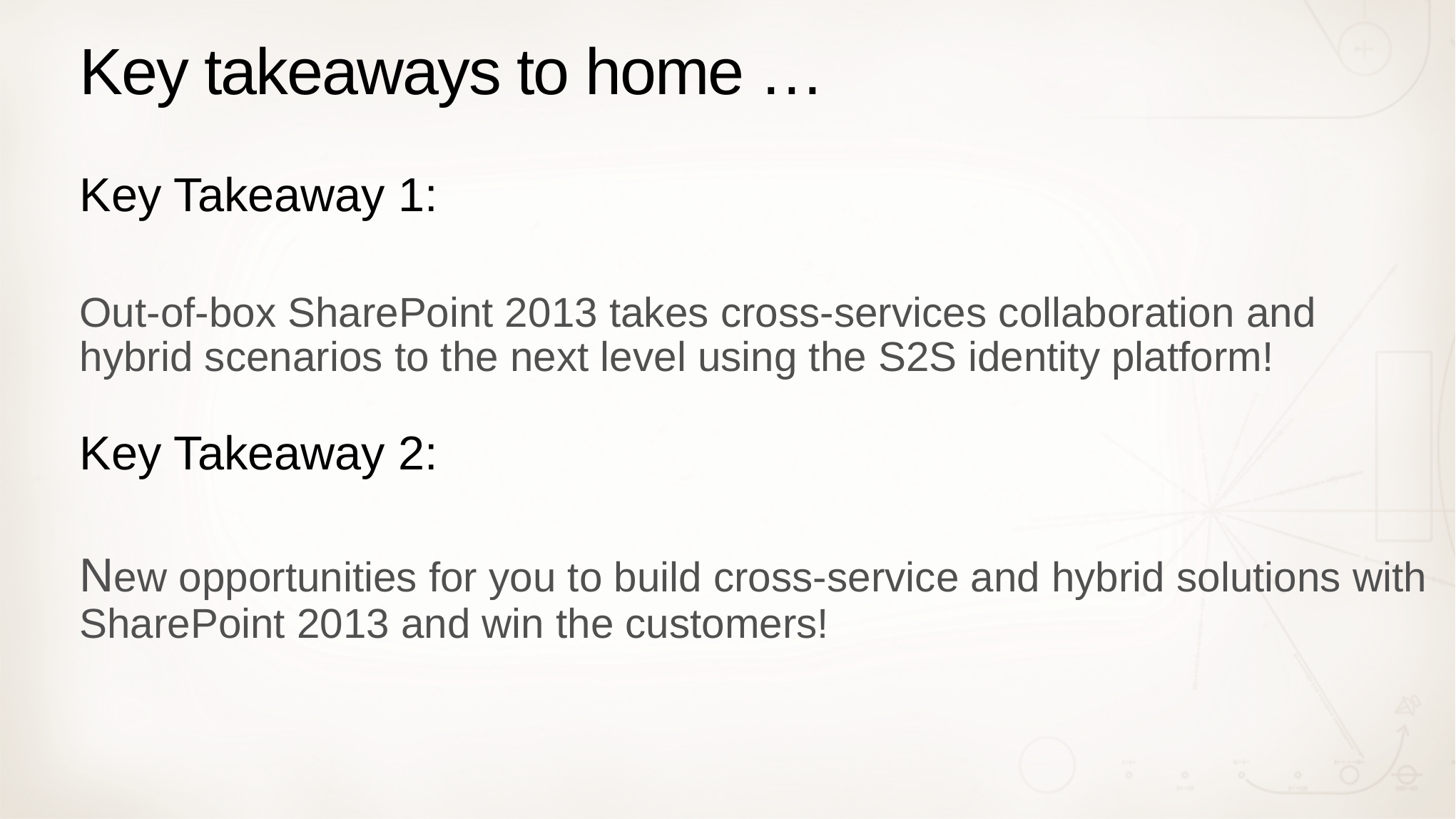

# Key takeaways to home …
Key Takeaway 1:

Out-of-box SharePoint 2013 takes cross-services collaboration and hybrid scenarios to the next level using the S2S identity platform!

Key Takeaway 2:

New opportunities for you to build cross-service and hybrid solutions with SharePoint 2013 and win the customers!